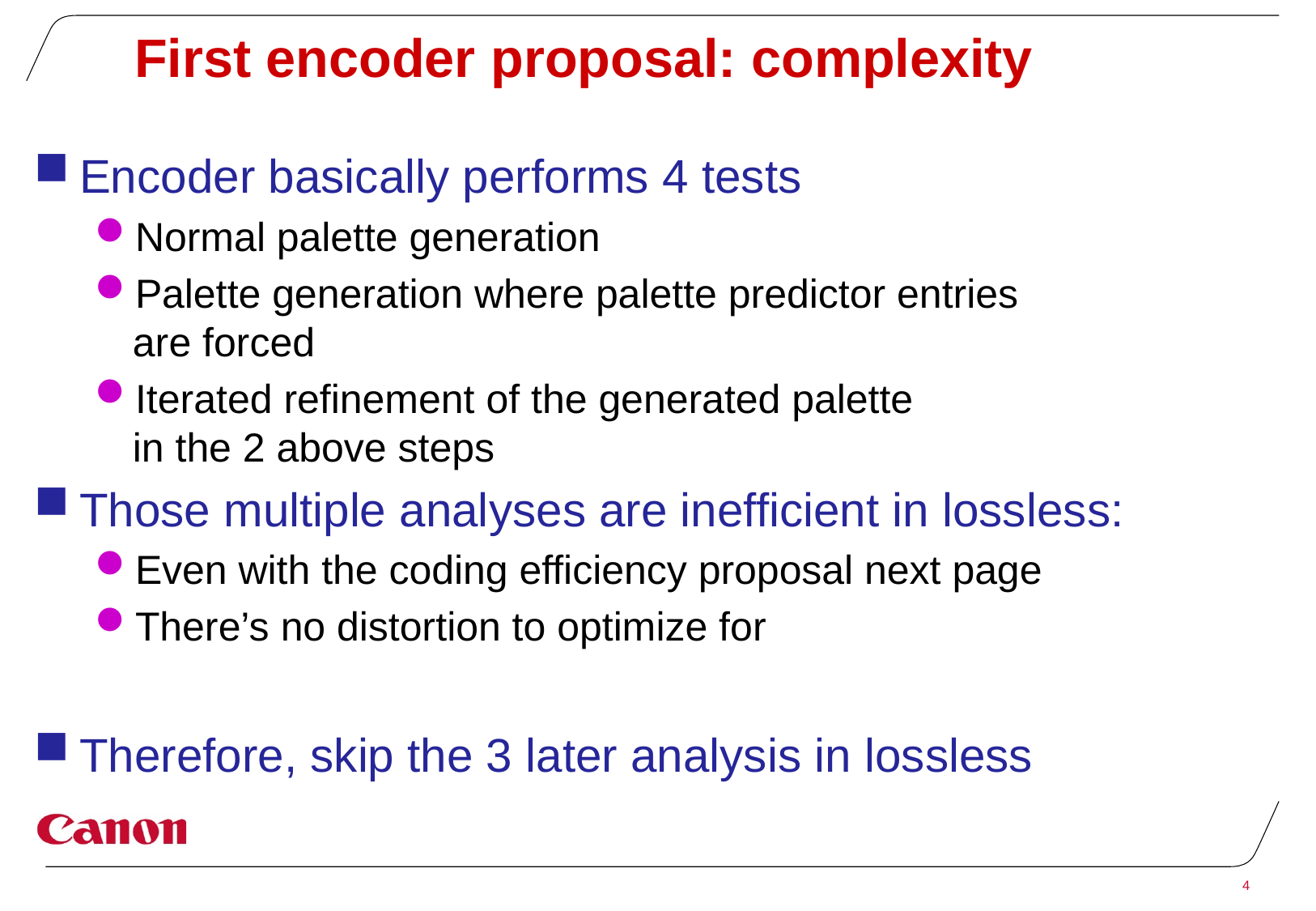

# First encoder proposal: complexity
Encoder basically performs 4 tests
Normal palette generation
Palette generation where palette predictor entries
are forced
Iterated refinement of the generated palette
in the 2 above steps
Those multiple analyses are inefficient in lossless:
Even with the coding efficiency proposal next page
There’s no distortion to optimize for

Therefore, skip the 3 later analysis in lossless
4